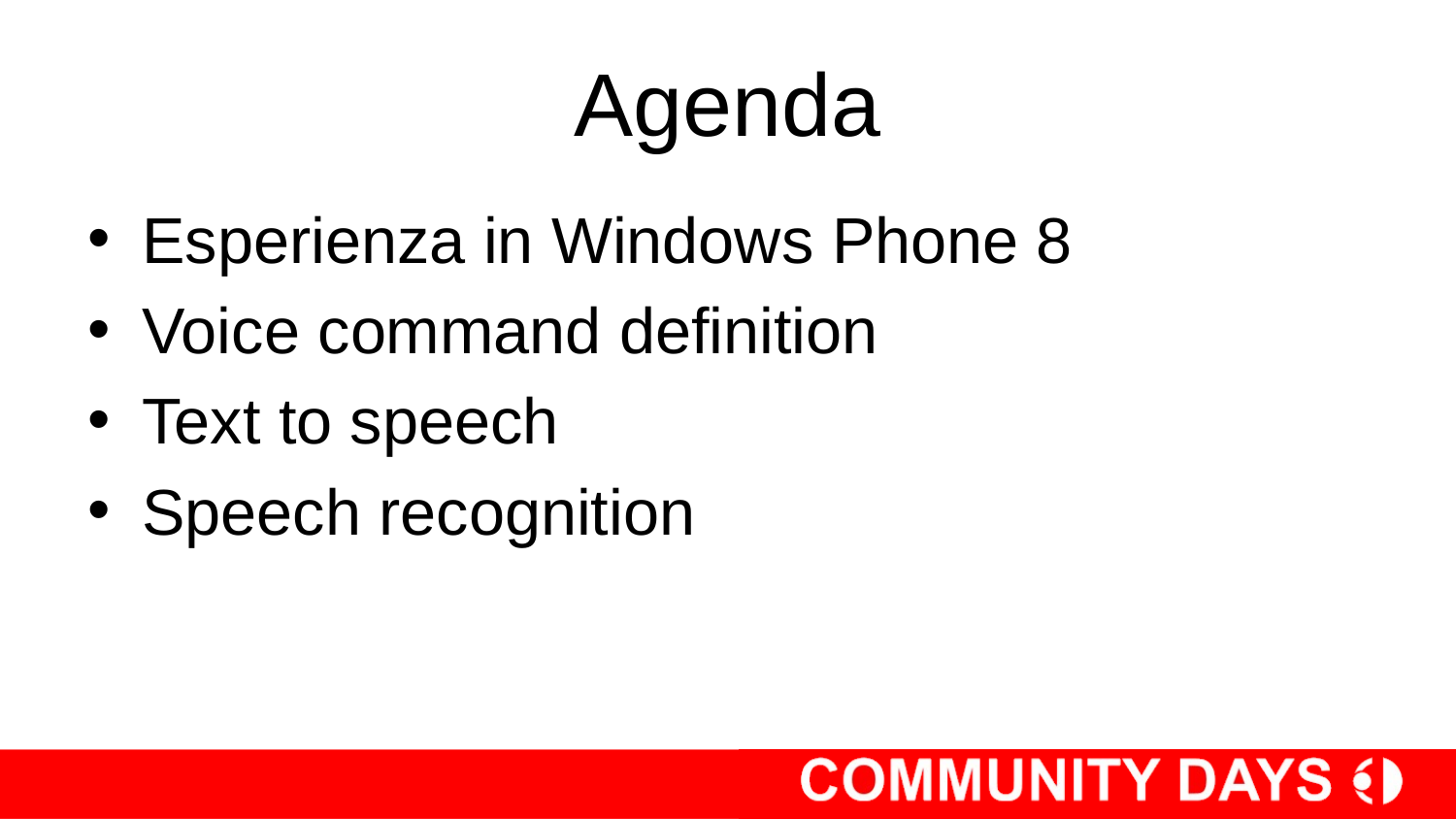

# Agenda
Esperienza in Windows Phone 8
Voice command definition
Text to speech
Speech recognition